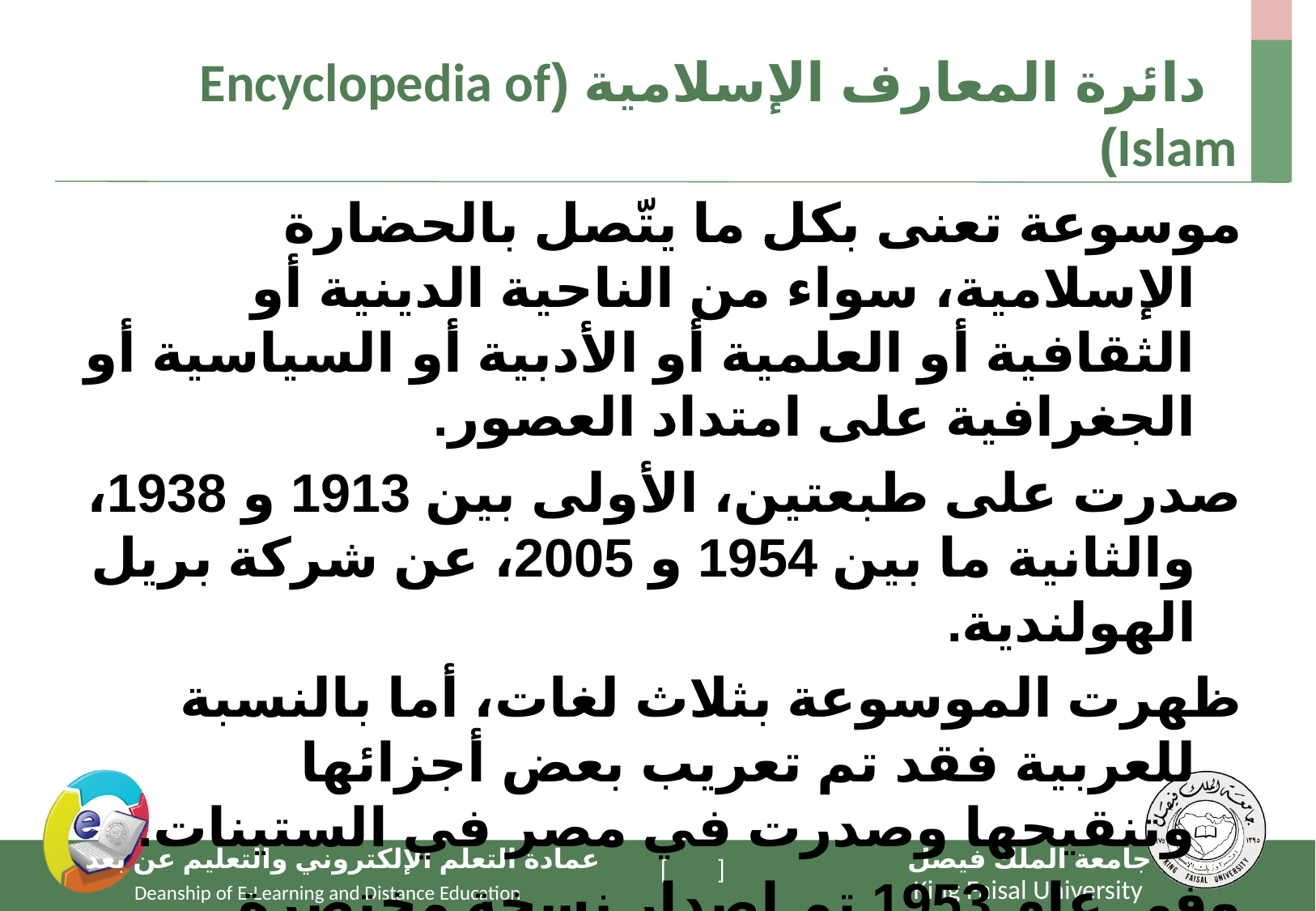

# دائرة المعارف الإسلامية (Encyclopedia of Islam)
موسوعة تعنى بكل ما يتّصل بالحضارة الإسلامية، سواء من الناحية الدينية أو الثقافية أو العلمية أو الأدبية أو السياسية أو الجغرافية على امتداد العصور.
صدرت على طبعتين، الأولى بين 1913 و 1938، والثانية ما بين 1954 و 2005، عن شركة بريل الهولندية.
ظهرت الموسوعة بثلاث لغات، أما بالنسبة للعربية فقد تم تعريب بعض أجزائها وتنقيحها وصدرت في مصر في الستينات.
وفي عام 1953 تم إصدار نسخة مختصرة للموسوعة ترجمت للعربية والتركية والأوردية.
بدأ العمل على الإصدار الثالث عام 2007،